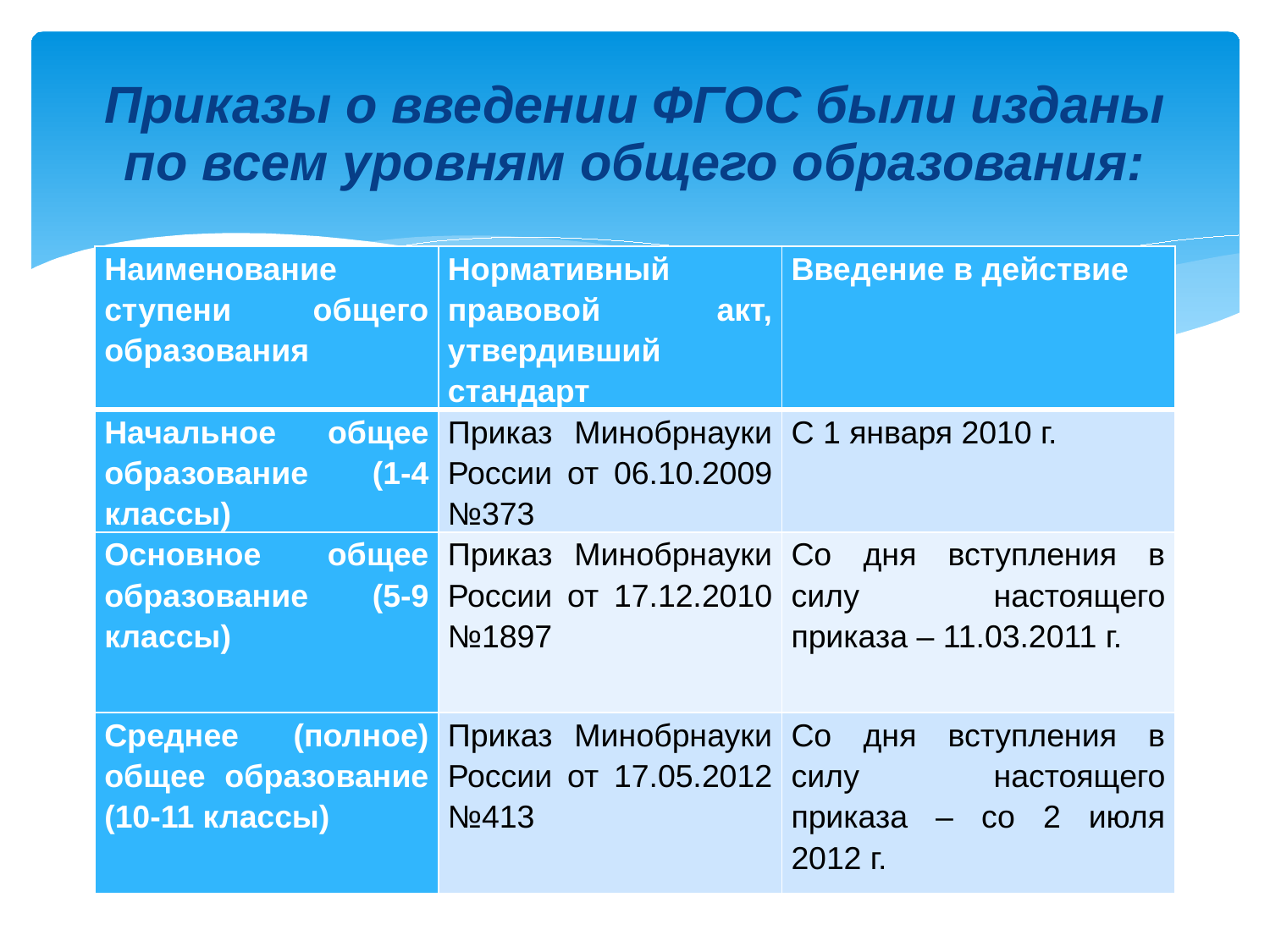

# Приказы о введении ФГОС были изданы по всем уровням общего образования:
| Наименование ступени общего образования | Нормативный правовой акт, утвердивший стандарт | Введение в действие |
| --- | --- | --- |
| Начальное общее образование (1-4 классы) | Приказ Минобрнауки России от 06.10.2009 №373 | С 1 января 2010 г. |
| Основное общее образование (5-9 классы) | Приказ Минобрнауки России от 17.12.2010 №1897 | Со дня вступления в силу настоящего приказа – 11.03.2011 г. |
| Среднее (полное) общее образование (10-11 классы) | Приказ Минобрнауки России от 17.05.2012 №413 | Со дня вступления в силу настоящего приказа – со 2 июля 2012 г. |